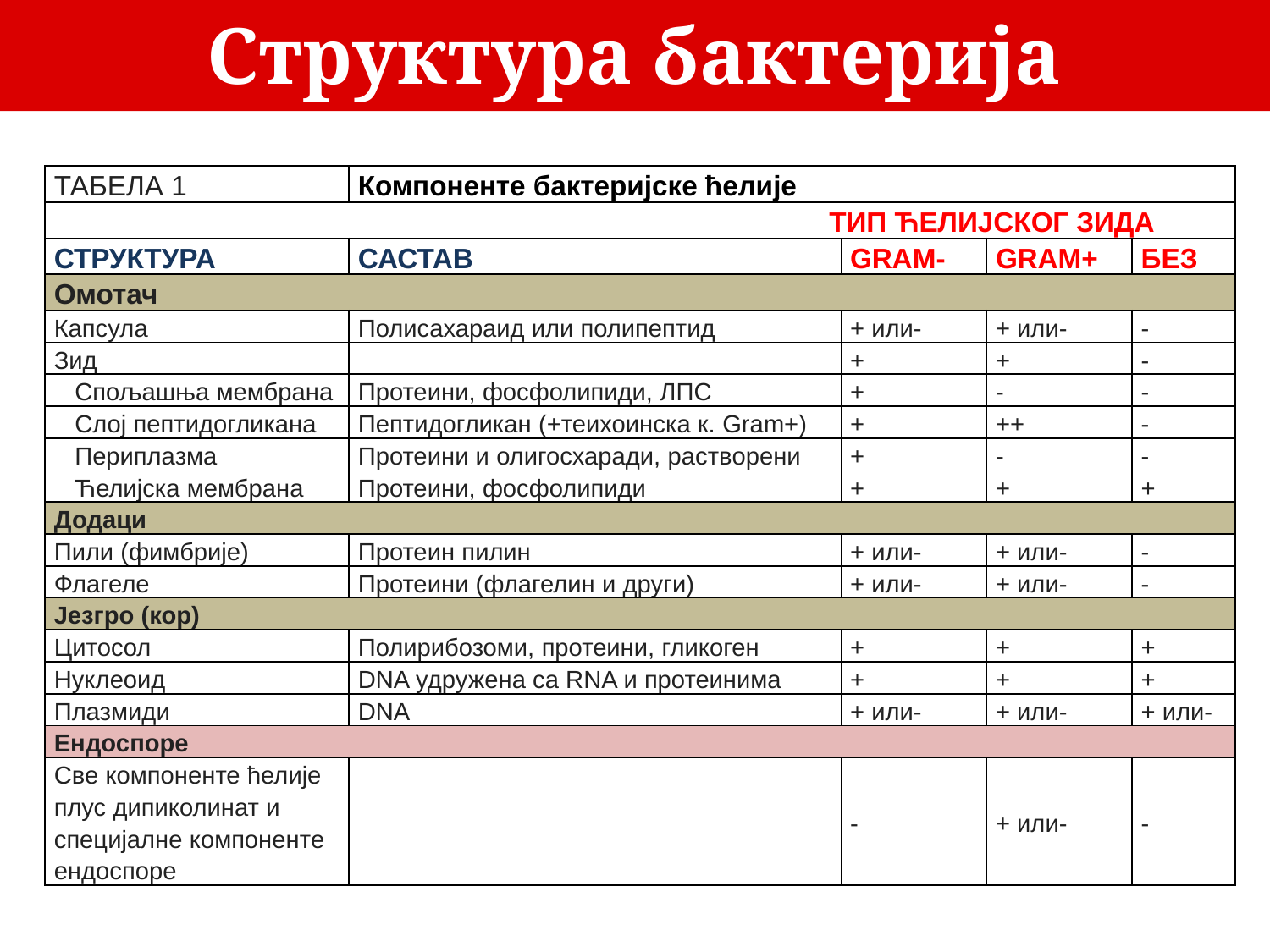

Структура бактерија
| ТАБЕЛА 1 | Компоненте бактеријске ћелије |  |  |  |
| --- | --- | --- | --- | --- |
| ТИП ЋЕЛИЈСКОГ ЗИДА |  |  |  |  |
| СТРУКТУРА | САСТАВ | GRAM- | GRAM+ | БЕЗ |
| Омотач |  |  |  |  |
| Капсула | Полисахараид или полипептид | + или- | + или- | - |
| Зид |  | + | + | - |
| Спољашња мембрана | Протеини, фосфолипиди, ЛПС | + | - | - |
| Слој пептидогликана | Пептидогликан (+теихоинска к. Gram+) | + | ++ | - |
| Периплазма | Протеини и олигосхаради, растворени | + | - | - |
| Ћелијска мембрана | Протеини, фосфолипиди | + | + | + |
| Додаци |  |  |  |  |
| Пили (фимбрије) | Протеин пилин | + или- | + или- | - |
| Флагеле | Протеини (флагелин и други) | + или- | + или- | - |
| Језгро (кор) |  |  |  |  |
| Цитосол | Полирибозоми, протеини, гликоген | + | + | + |
| Нуклеоид | DNA удружена са RNA и протеинима | + | + | + |
| Плазмиди | DNA | + или- | + или- | + или- |
| Ендоспоре |  |  |  |  |
| Све компоненте ћелије плус дипиколинат и специјалне компоненте ендоспоре |  | - | + или- | - |